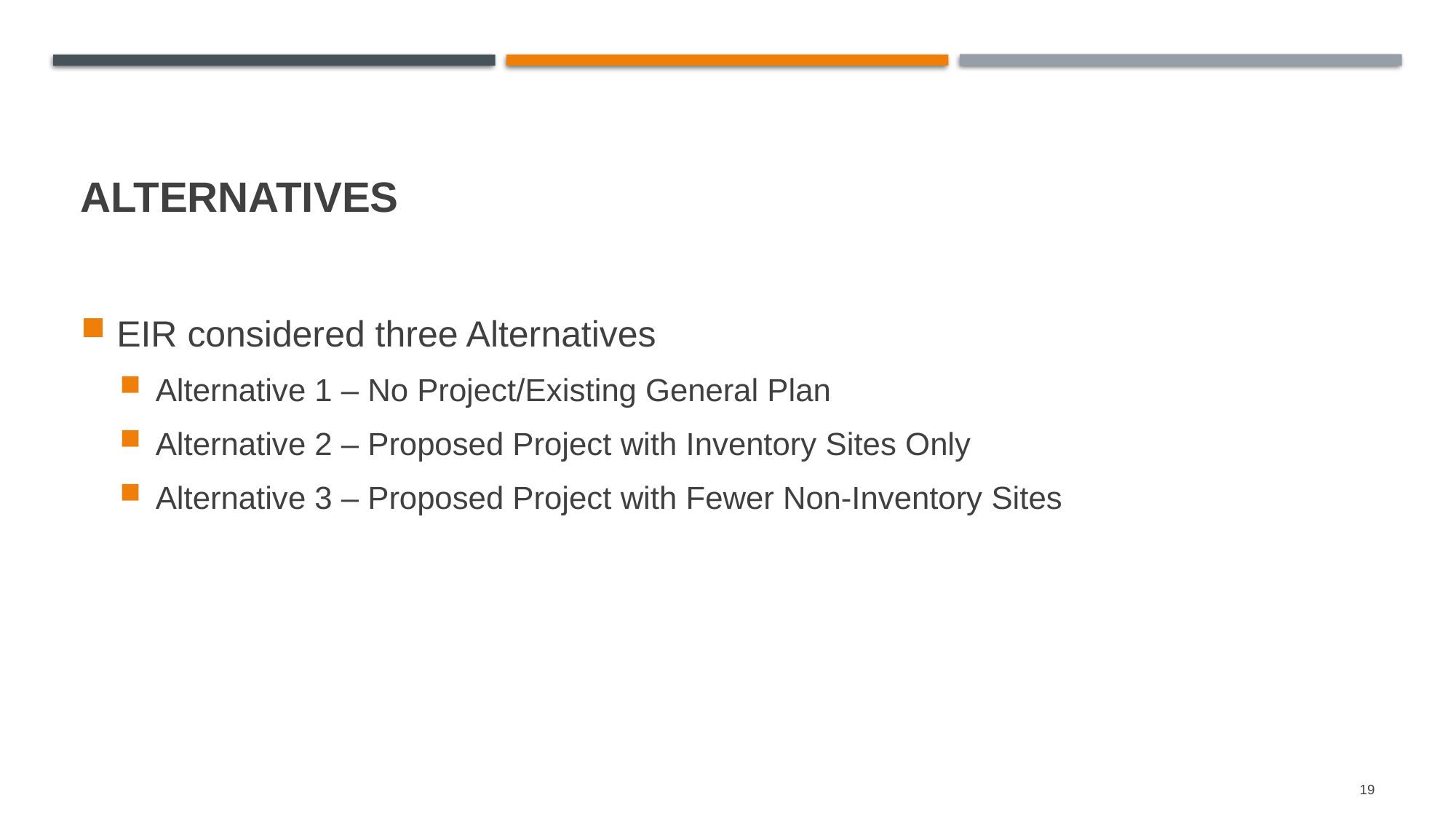

# Alternatives
EIR considered three Alternatives
Alternative 1 – No Project/Existing General Plan
Alternative 2 – Proposed Project with Inventory Sites Only
Alternative 3 – Proposed Project with Fewer Non-Inventory Sites

19